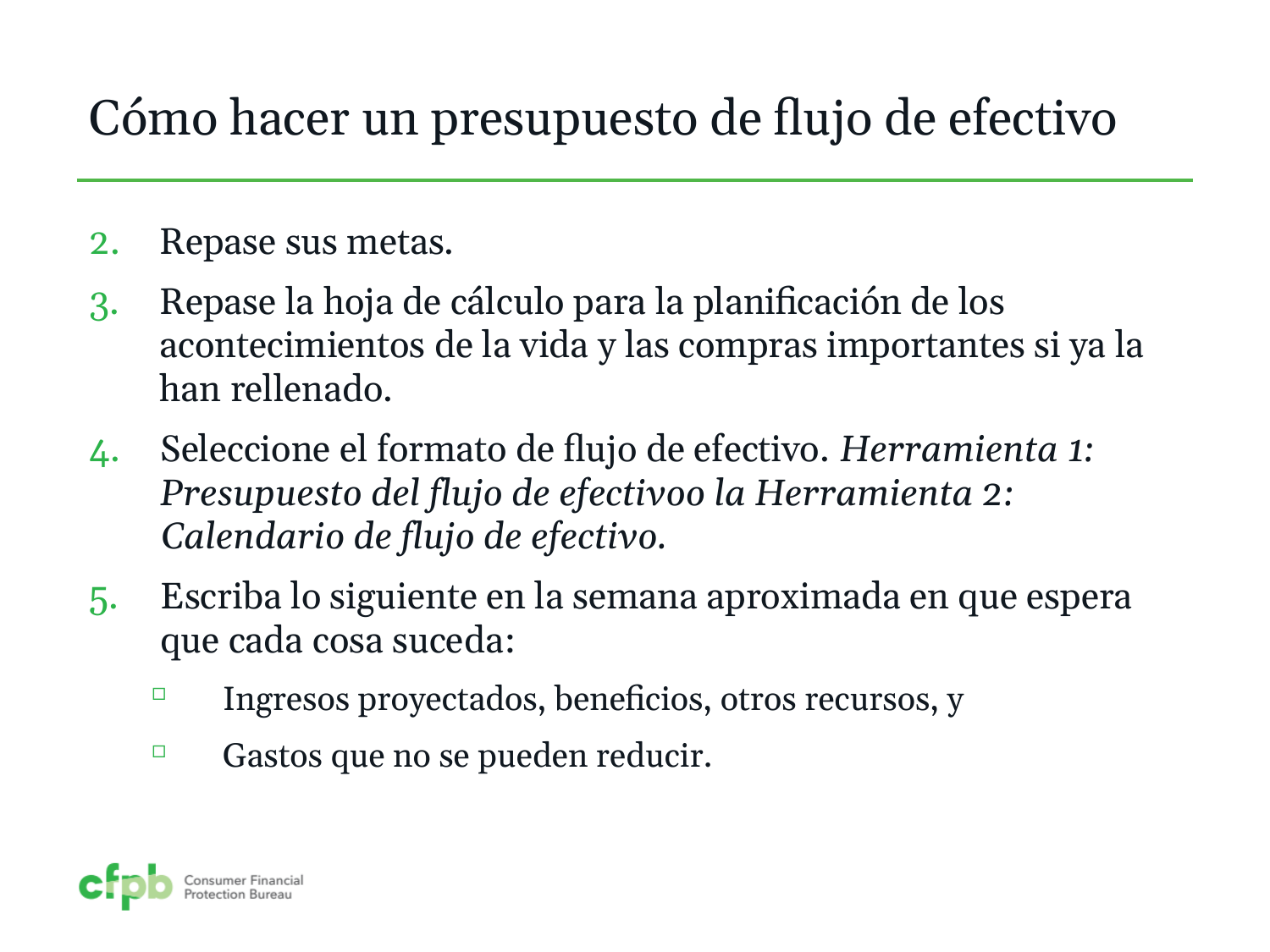

# Cómo hacer un presupuesto de flujo de efectivo
Repase sus metas.
Repase la hoja de cálculo para la planificación de los acontecimientos de la vida y las compras importantes si ya la han rellenado.
Seleccione el formato de flujo de efectivo. Herramienta 1: Presupuesto del flujo de efectivoo la Herramienta 2: Calendario de flujo de efectivo.
Escriba lo siguiente en la semana aproximada en que espera que cada cosa suceda:
Ingresos proyectados, beneficios, otros recursos, y
Gastos que no se pueden reducir.